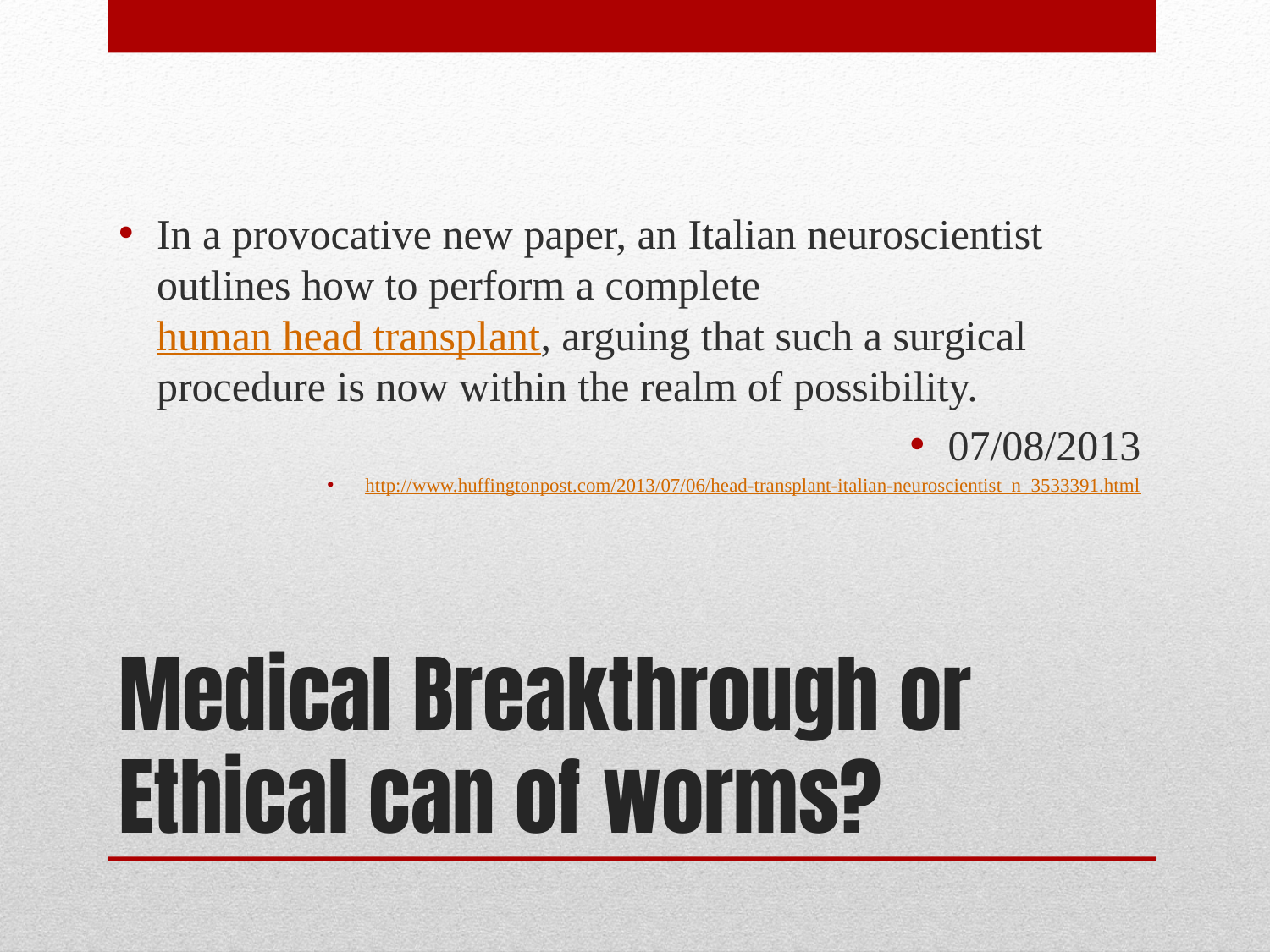

In a provocative new paper, an Italian neuroscientist outlines how to perform a complete human head transplant, arguing that such a surgical procedure is now within the realm of possibility.
07/08/2013
http://www.huffingtonpost.com/2013/07/06/head-transplant-italian-neuroscientist_n_3533391.html

# Medical Breakthrough or Ethical can of worms?